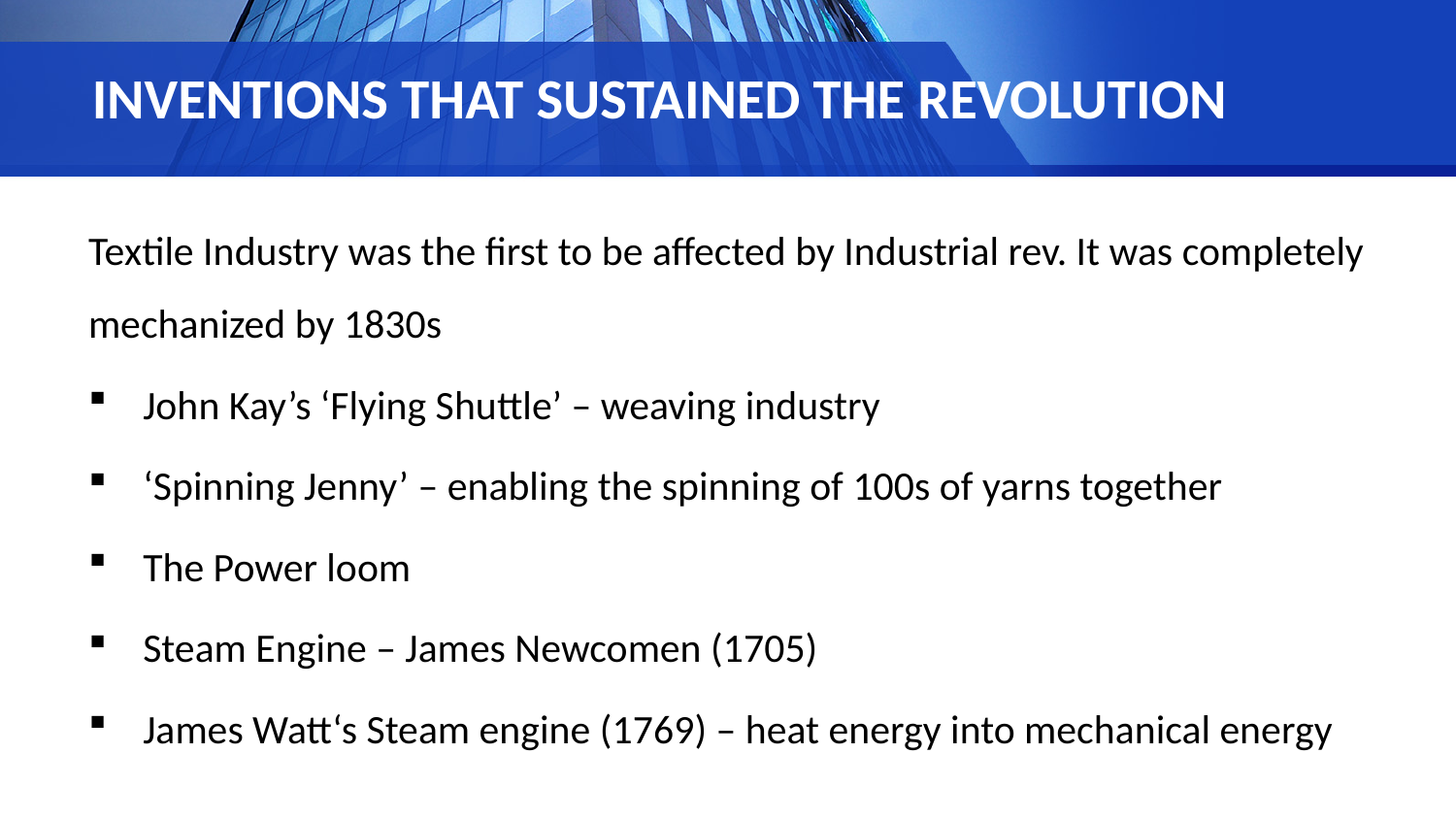

# INVENTIONS THAT SUSTAINED THE REVOLUTION
Textile Industry was the first to be affected by Industrial rev. It was completely mechanized by 1830s
John Kay’s ‘Flying Shuttle’ – weaving industry
‘Spinning Jenny’ – enabling the spinning of 100s of yarns together
The Power loom
Steam Engine – James Newcomen (1705)
James Watt‘s Steam engine (1769) – heat energy into mechanical energy